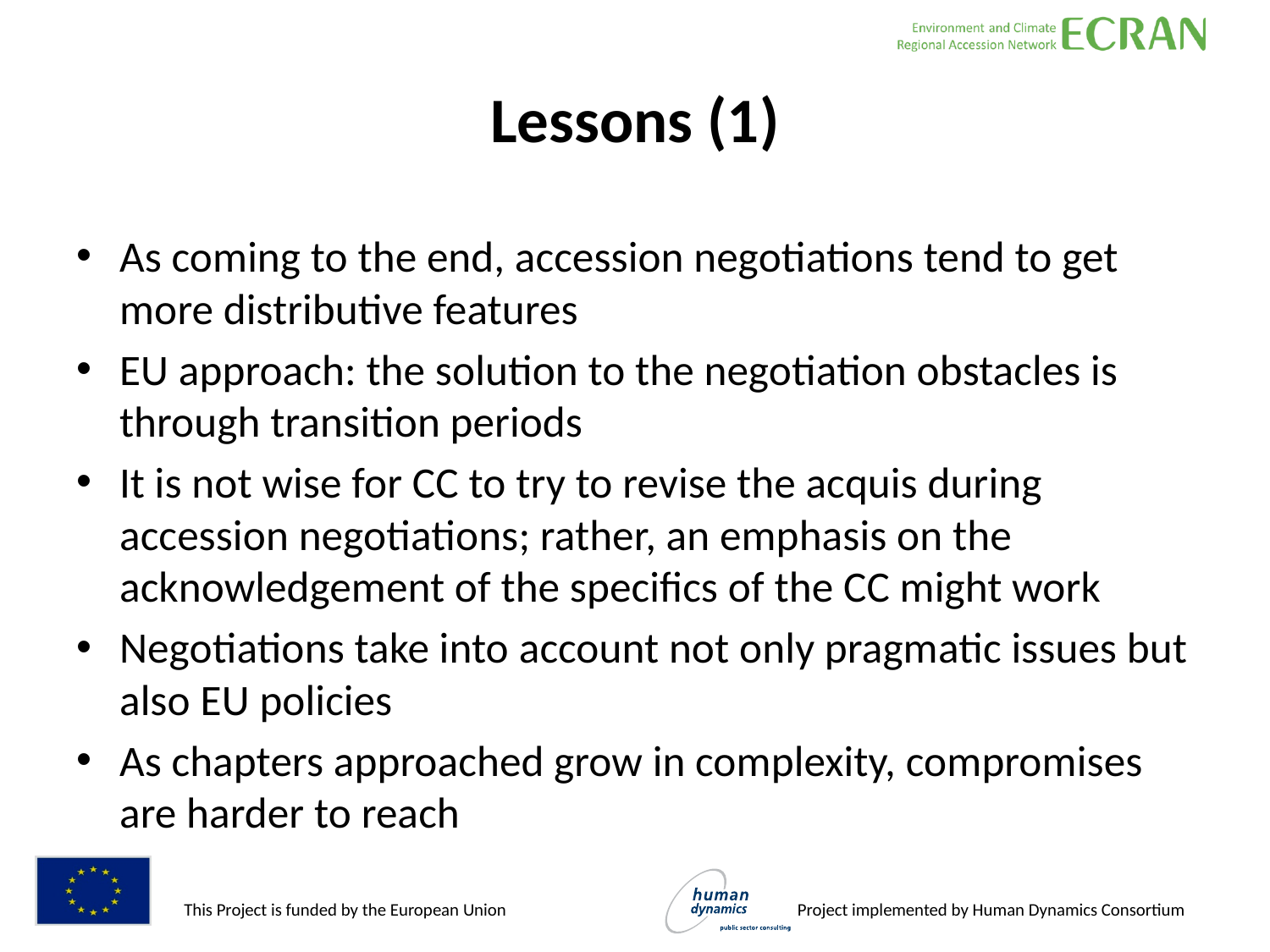

# Lessons (1)
As coming to the end, accession negotiations tend to get more distributive features
EU approach: the solution to the negotiation obstacles is through transition periods
It is not wise for CC to try to revise the acquis during accession negotiations; rather, an emphasis on the acknowledgement of the specifics of the CC might work
Negotiations take into account not only pragmatic issues but also EU policies
As chapters approached grow in complexity, compromises are harder to reach